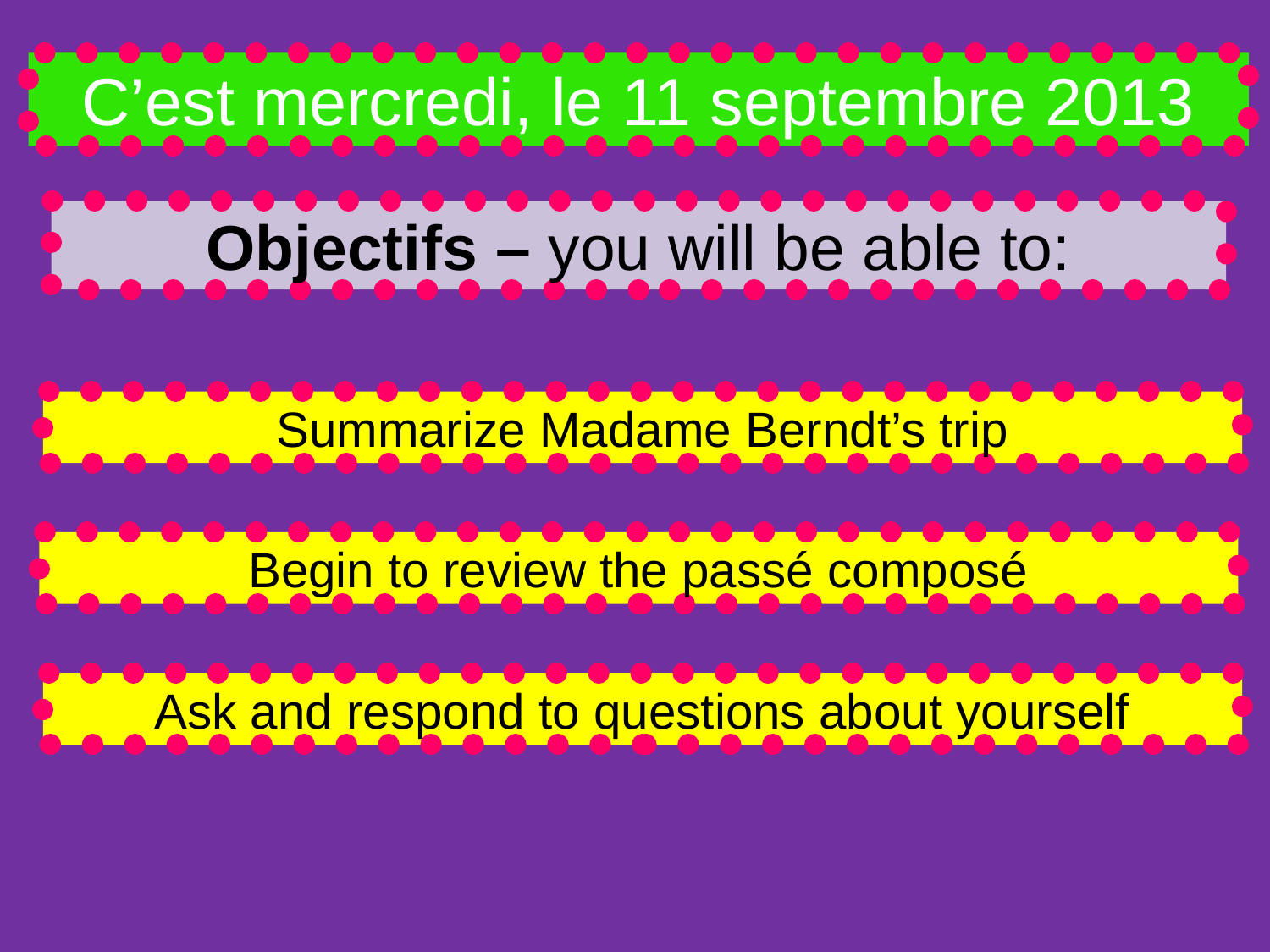

C’est mercredi, le 11 septembre 2013
Objectifs – you will be able to:
Summarize Madame Berndt’s trip
Begin to review the passé composé
Ask and respond to questions about yourself